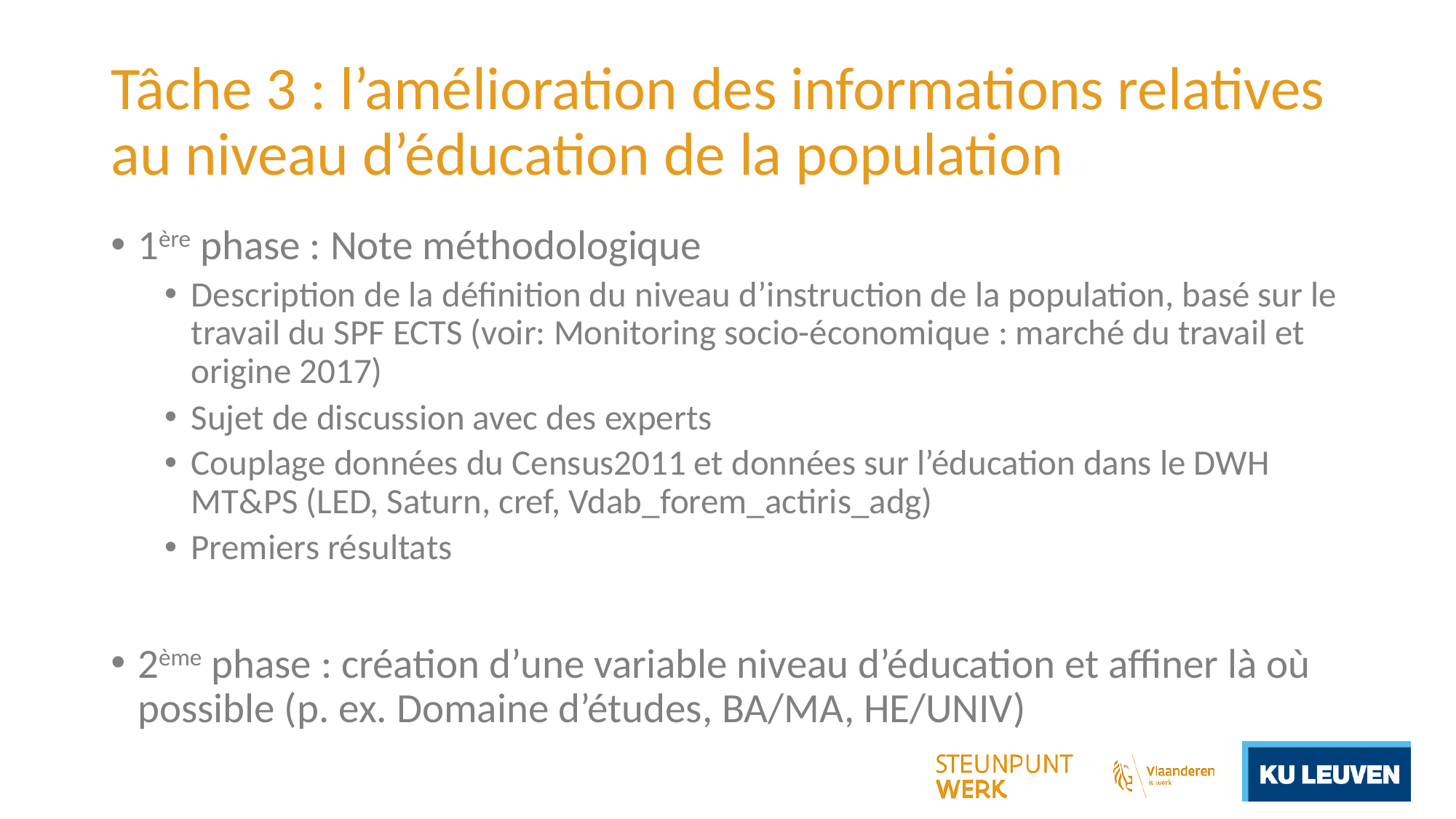

# Tâche 3 : l’amélioration des informations relatives au niveau d’éducation de la population
1ère phase : Note méthodologique
Description de la définition du niveau d’instruction de la population, basé sur le travail du SPF ECTS (voir: Monitoring socio-économique : marché du travail et origine 2017)
Sujet de discussion avec des experts
Couplage données du Census2011 et données sur l’éducation dans le DWH MT&PS (LED, Saturn, cref, Vdab_forem_actiris_adg)
Premiers résultats

2ème phase : création d’une variable niveau d’éducation et affiner là où possible (p. ex. Domaine d’études, BA/MA, HE/UNIV)